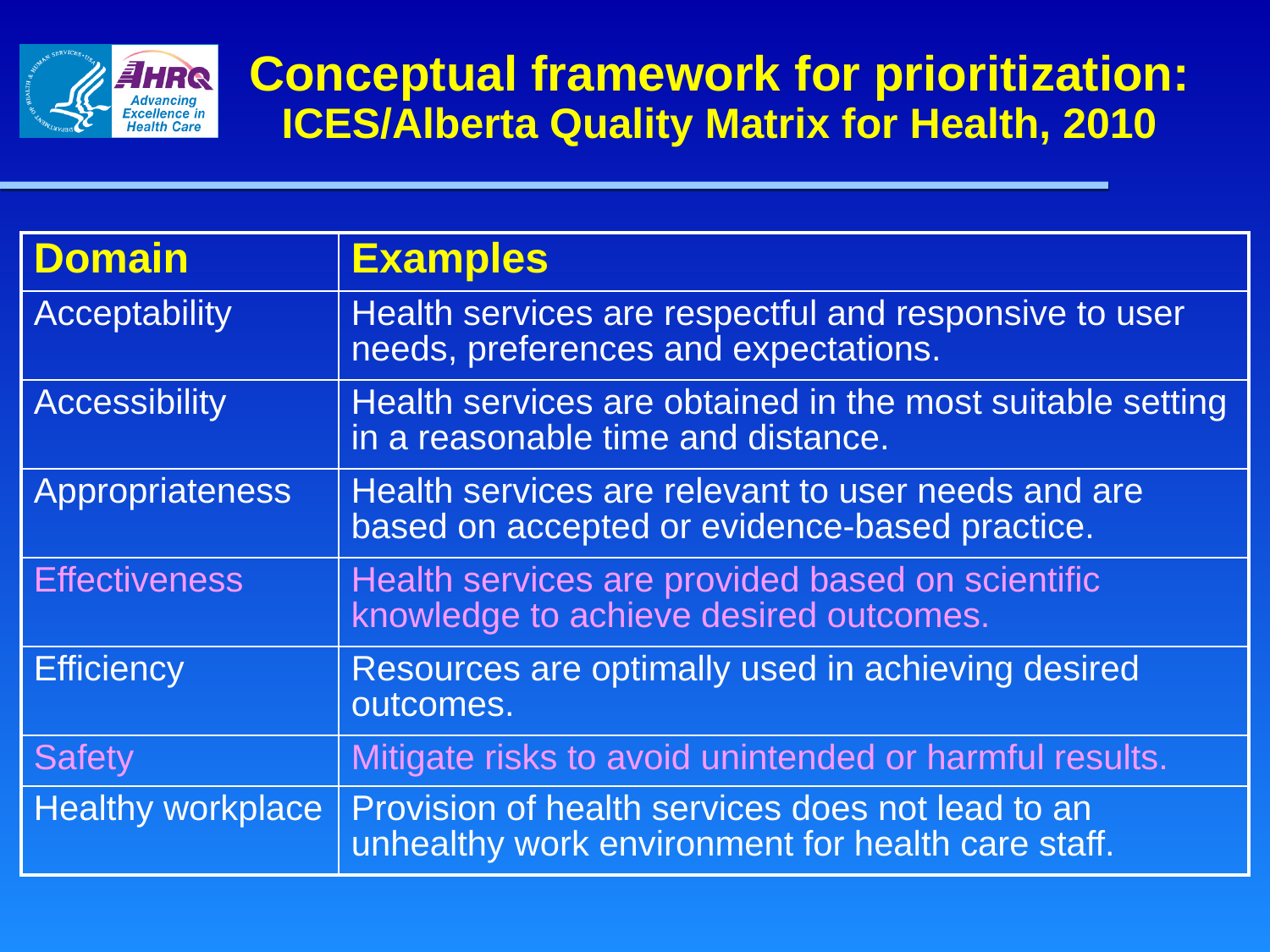

Conceptual framework for prioritization:
ICES/Alberta Quality Matrix for Health, 2010
| Domain | Examples |
| --- | --- |
| Acceptability | Health services are respectful and responsive to user needs, preferences and expectations. |
| Accessibility | Health services are obtained in the most suitable setting in a reasonable time and distance. |
| Appropriateness | Health services are relevant to user needs and are based on accepted or evidence-based practice. |
| Effectiveness | Health services are provided based on scientific knowledge to achieve desired outcomes. |
| Efficiency | Resources are optimally used in achieving desired outcomes. |
| Safety | Mitigate risks to avoid unintended or harmful results. |
| Healthy workplace | Provision of health services does not lead to an unhealthy work environment for health care staff. |